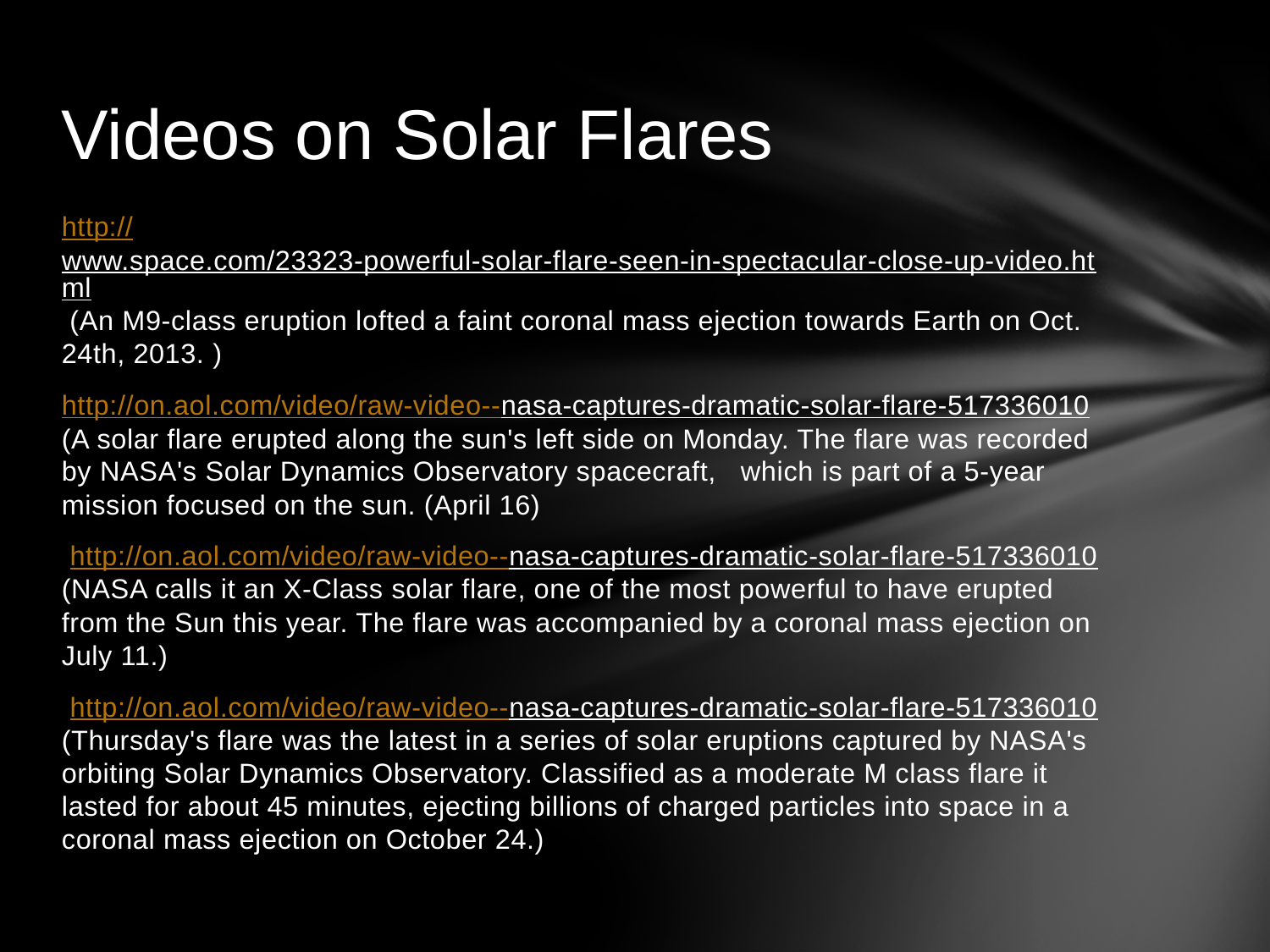

# Videos on Solar Flares
http://www.space.com/23323-powerful-solar-flare-seen-in-spectacular-close-up-video.html (An M9-class eruption lofted a faint coronal mass ejection towards Earth on Oct. 24th, 2013. )
http://on.aol.com/video/raw-video--nasa-captures-dramatic-solar-flare-517336010 (A solar flare erupted along the sun's left side on Monday. The flare was recorded by NASA's Solar Dynamics Observatory spacecraft,   which is part of a 5-year mission focused on the sun. (April 16)
 http://on.aol.com/video/raw-video--nasa-captures-dramatic-solar-flare-517336010 (NASA calls it an X-Class solar flare, one of the most powerful to have erupted from the Sun this year. The flare was accompanied by a coronal mass ejection on July 11.)
 http://on.aol.com/video/raw-video--nasa-captures-dramatic-solar-flare-517336010 (Thursday's flare was the latest in a series of solar eruptions captured by NASA's orbiting Solar Dynamics Observatory. Classified as a moderate M class flare it lasted for about 45 minutes, ejecting billions of charged particles into space in a coronal mass ejection on October 24.)